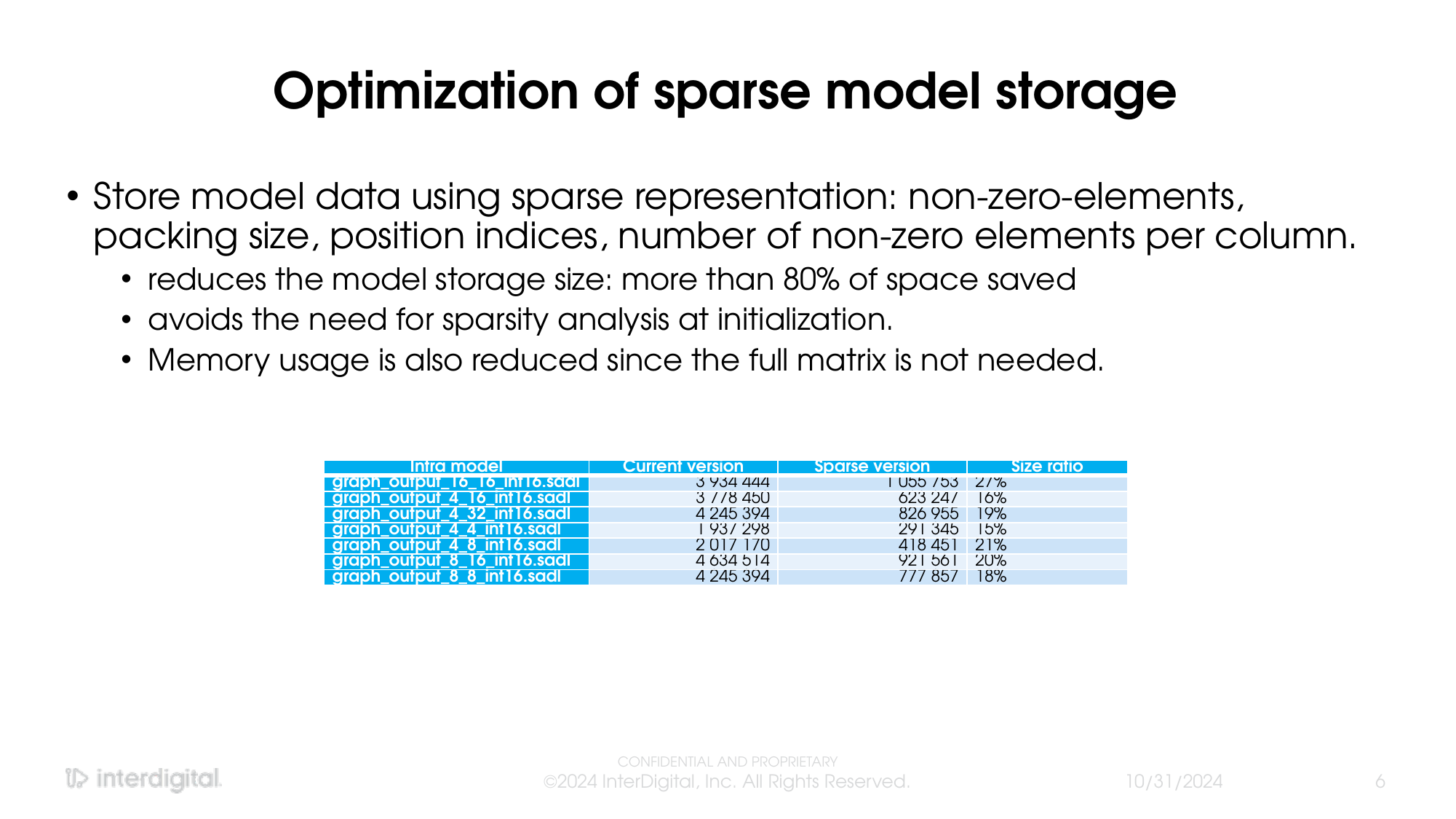

# Optimization of sparse model storage
Store model data using sparse representation: non-zero-elements, packing size, position indices, number of non-zero elements per column.
reduces the model storage size: more than 80% of space saved
avoids the need for sparsity analysis at initialization.
Memory usage is also reduced since the full matrix is not needed.
| Intra model | Current version | Sparse version | Size ratio |
| --- | --- | --- | --- |
| graph\_output\_16\_16\_int16.sadl | 3 934 444 | 1 055 753 | 27% |
| graph\_output\_4\_16\_int16.sadl | 3 778 450 | 623 247 | 16% |
| graph\_output\_4\_32\_int16.sadl | 4 245 394 | 826 955 | 19% |
| graph\_output\_4\_4\_int16.sadl | 1 937 298 | 291 345 | 15% |
| graph\_output\_4\_8\_int16.sadl | 2 017 170 | 418 451 | 21% |
| graph\_output\_8\_16\_int16.sadl | 4 634 514 | 921 561 | 20% |
| graph\_output\_8\_8\_int16.sadl | 4 245 394 | 777 857 | 18% |
CONFIDENTIAL AND PROPRIETARY
©2024 InterDigital, Inc. All Rights Reserved.
10/31/2024
6